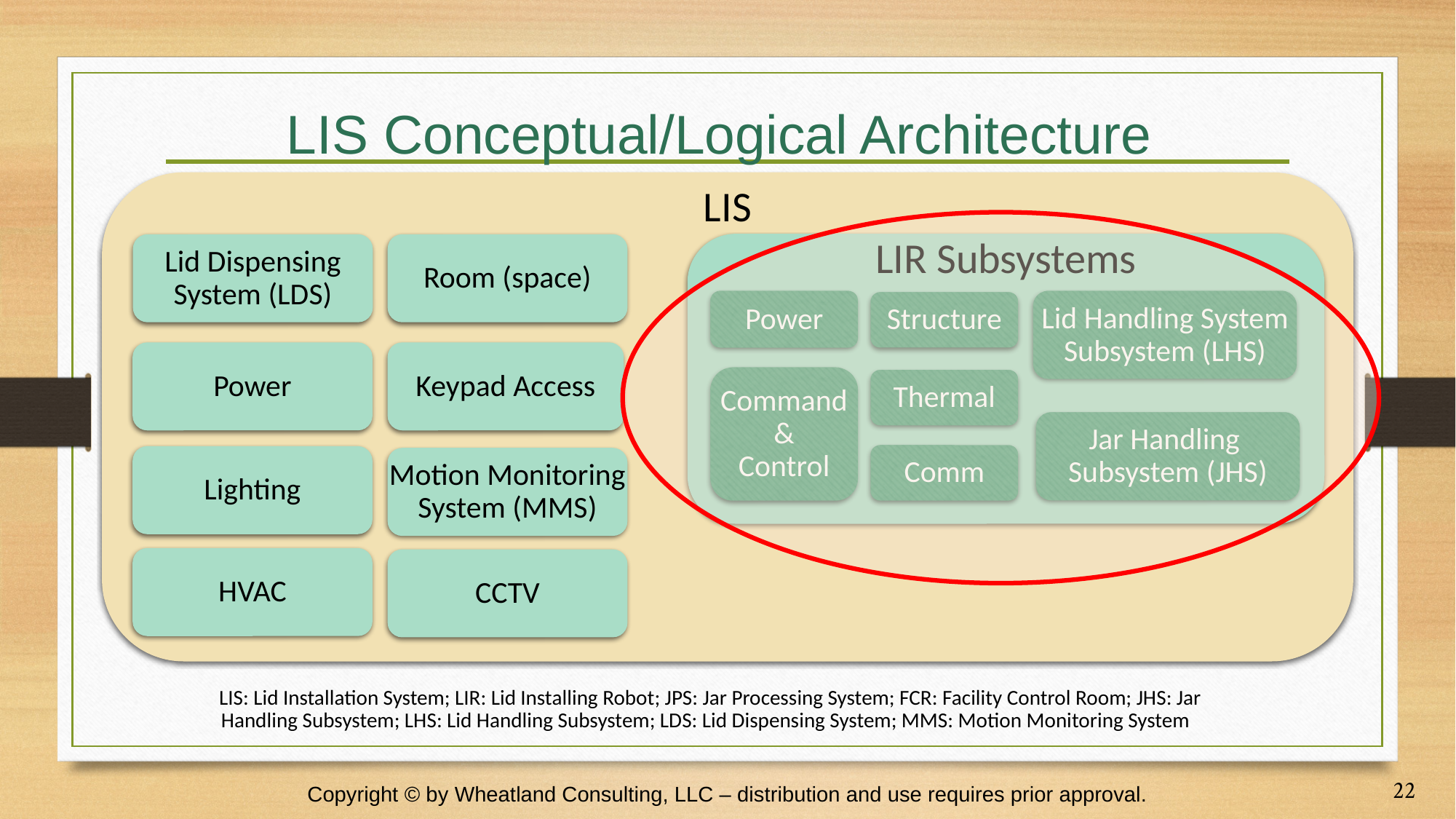

# LIS Conceptual/Logical Architecture
LIS

LIR Subsystems
Lid Dispensing
System (LDS)
Room (space)
Power
Lid Handling System
Subsystem (LHS)
Structure
Power
Keypad Access
Command
 &
Control
Thermal
Jar Handling
Subsystem (JHS)
Comm
Lighting
Motion Monitoring
System (MMS)
HVAC
CCTV
LIS: Lid Installation System; LIR: Lid Installing Robot; JPS: Jar Processing System; FCR: Facility Control Room; JHS: Jar Handling Subsystem; LHS: Lid Handling Subsystem; LDS: Lid Dispensing System; MMS: Motion Monitoring System
Copyright © by Wheatland Consulting, LLC – distribution and use requires prior approval.
22